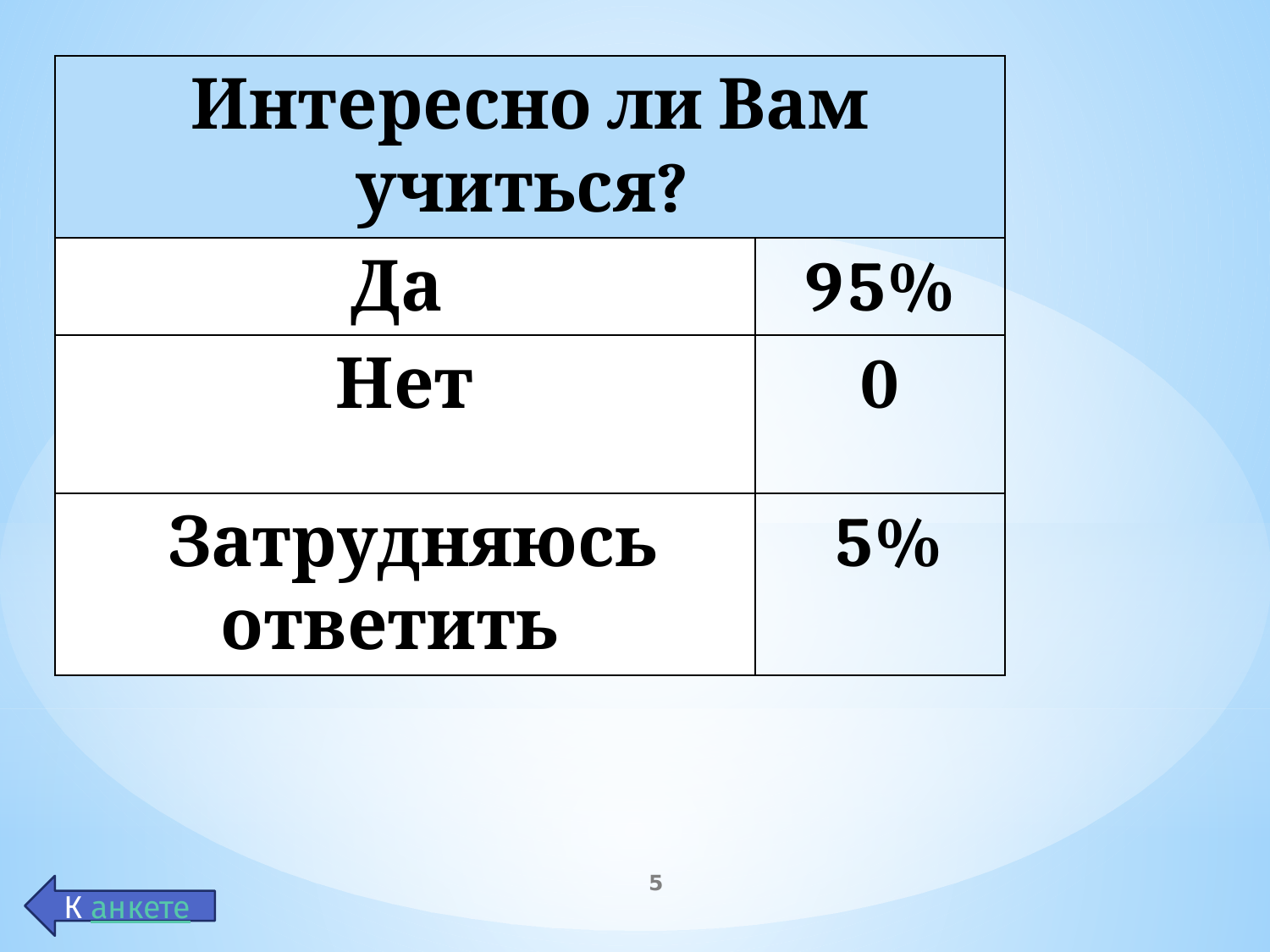

| Интересно ли Вам учиться? |  |
| --- | --- |
| Да | 95% |
| Нет | 0 |
| Затрудняюсь ответить | 5% |
5
К анкете